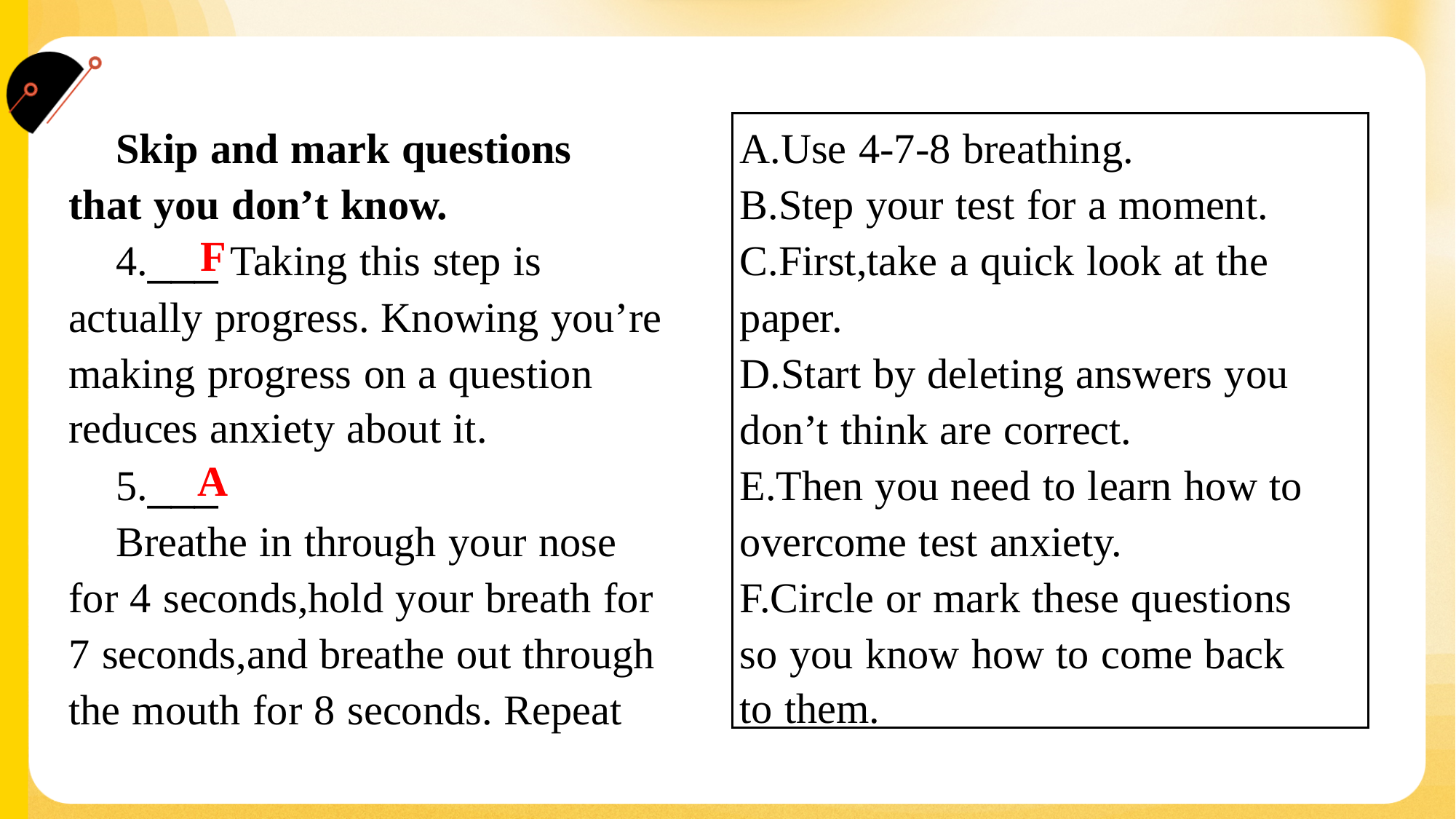

Skip and mark questions
that you don’t know.
    4.___ Taking this step is
actually progress. Knowing you’re
making progress on a question
reduces anxiety about it.
A.Use 4-7-8 breathing.
B.Step your test for a moment.
C.First,take a quick look at the
paper.
D.Start by deleting answers you
don’t think are correct.
E.Then you need to learn how to
overcome test anxiety.
F.Circle or mark these questions
so you know how to come back
to them.
F
A
    5.___
    Breathe in through your nose
for 4 seconds,hold your breath for
7 seconds,and breathe out through
the mouth for 8 seconds. Repeat